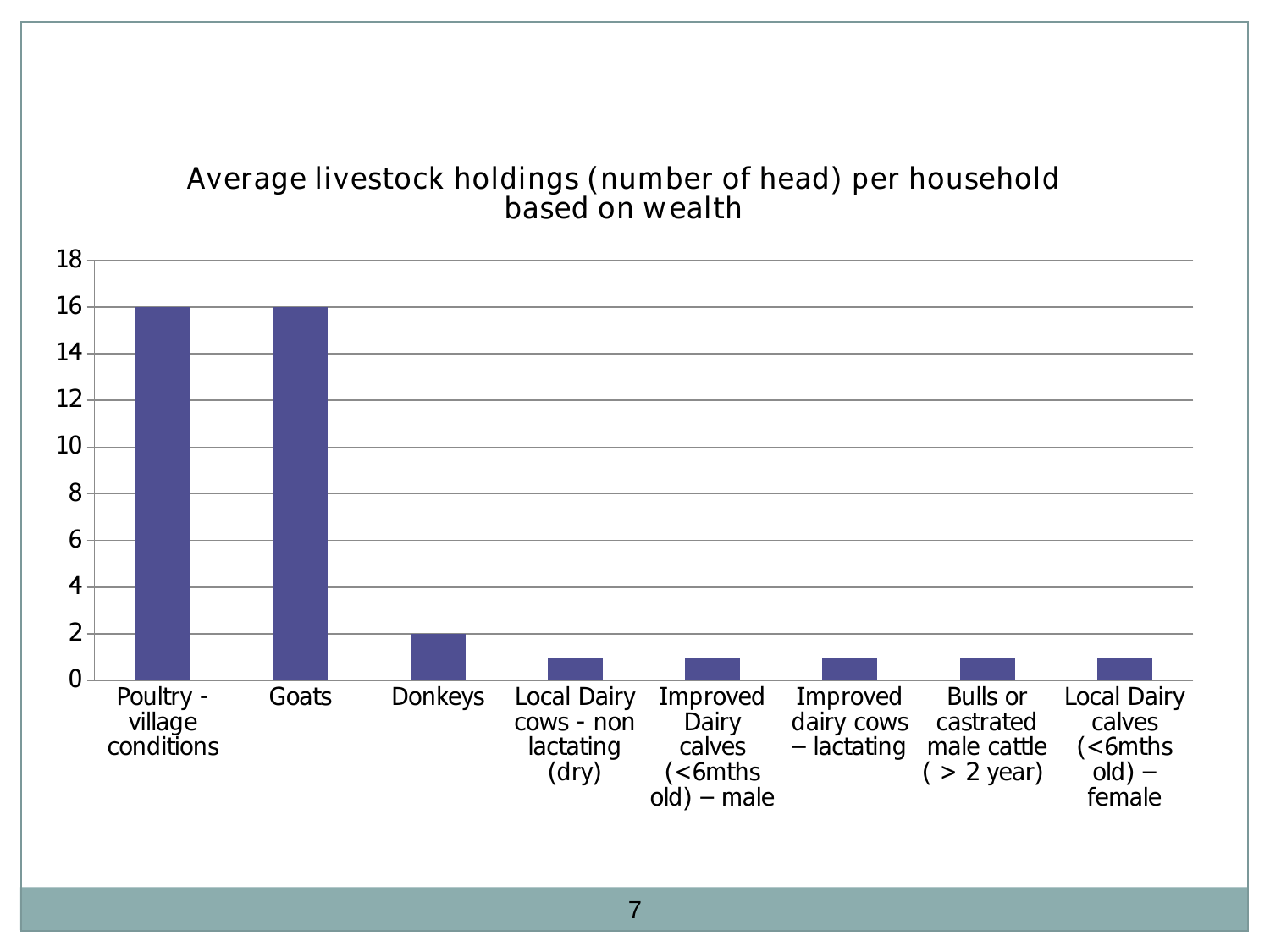

### Chart: Average livestock holdings (number of head) per household based on wealth

| Category | Average |
|---|---|
| Poultry - village conditions | 16.0 |
| Goats | 16.0 |
| Donkeys | 2.0 |
| Local Dairy cows - non lactating (dry) | 1.0 |
| Improved Dairy calves (<6mths old) – male | 1.0 |
| Improved dairy cows – lactating | 1.0 |
| Bulls or castrated male cattle ( > 2 year)  | 1.0 |
| Local Dairy calves (<6mths old) – female | 1.0 |
7